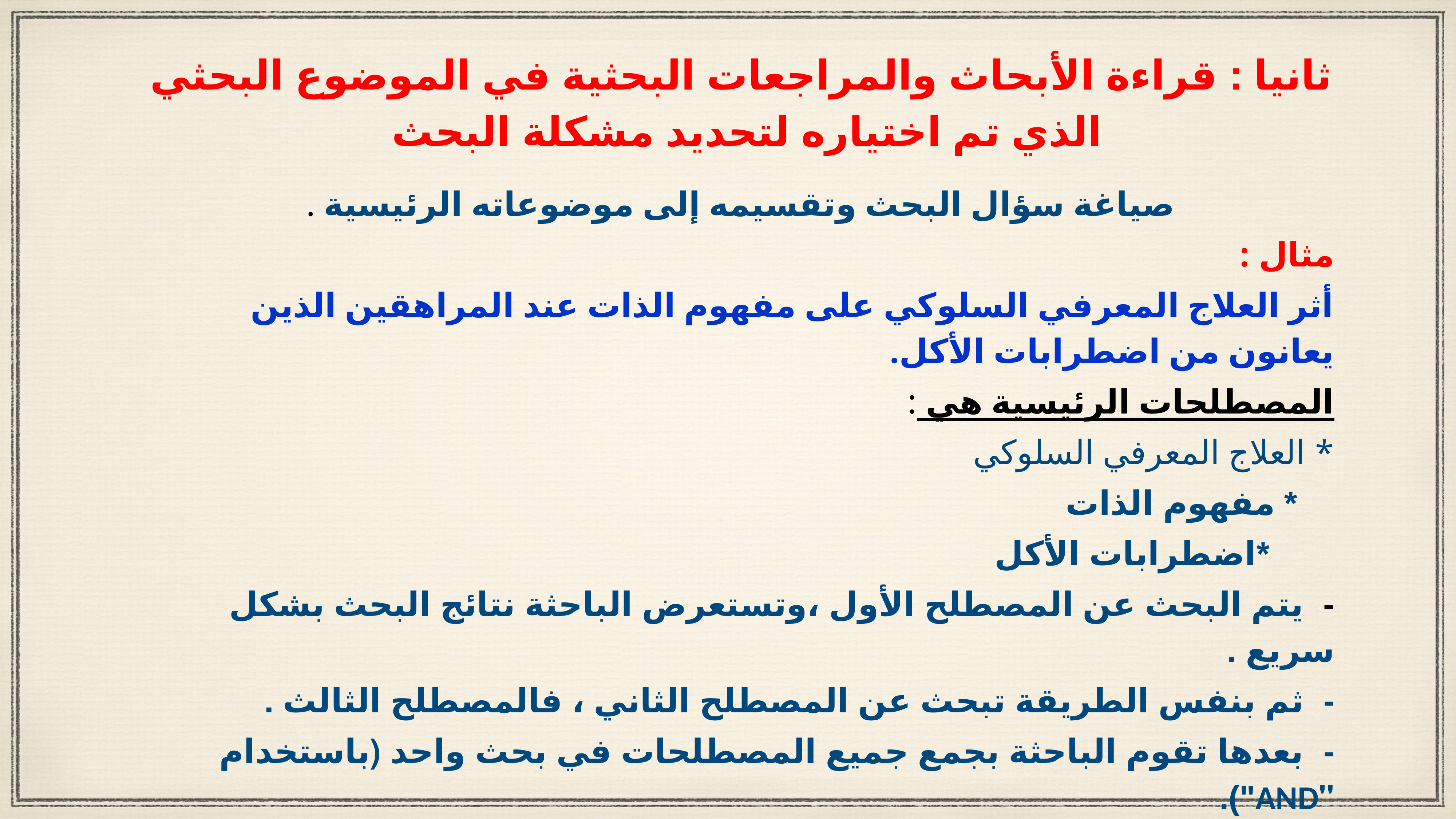

# ثانيا : قراءة الأبحاث والمراجعات البحثية في الموضوع البحثي الذي تم اختياره لتحديد مشكلة البحث
صياغة سؤال البحث وتقسيمه إلى موضوعاته الرئيسية .
مثال :
أثر العلاج المعرفي السلوكي على مفهوم الذات عند المراهقين الذين يعانون من اضطرابات الأكل.
المصطلحات الرئيسية هي :
* العلاج المعرفي السلوكي
    * مفهوم الذات
       *اضطرابات الأكل
-  يتم البحث عن المصطلح الأول ،وتستعرض الباحثة نتائج البحث بشكل سريع .
-  ثم بنفس الطريقة تبحث عن المصطلح الثاني ، فالمصطلح الثالث .
-  بعدها تقوم الباحثة بجمع جميع المصطلحات في بحث واحد (باستخدام "AND").
هذه الطريقة تجعل الباحثة واعية بكمية الأبحاث في الموضوع عموما ،ونوع المتغيرات الأخرى التي ارتبطت بمتغيراتها .